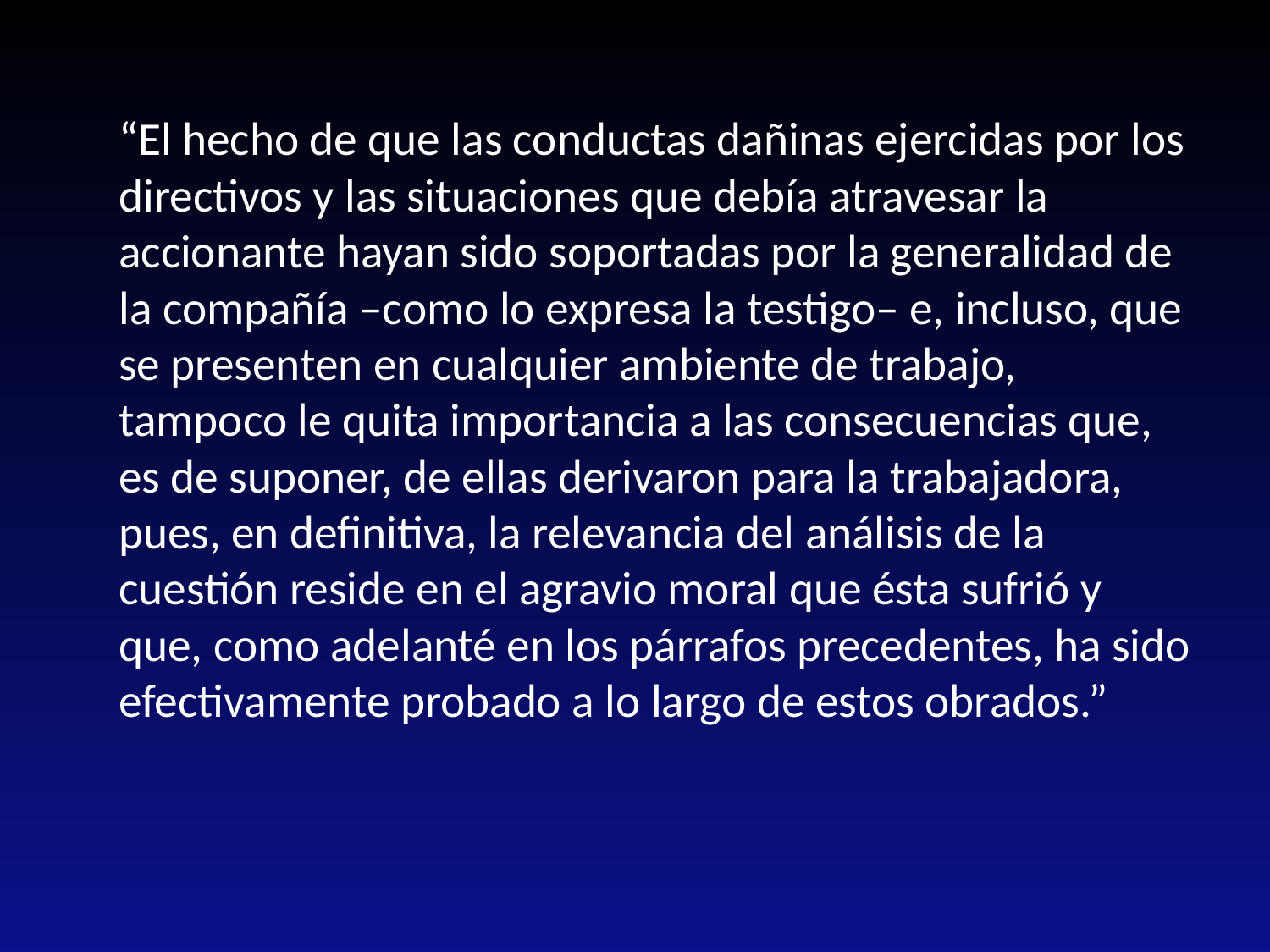

“El hecho de que las conductas dañinas ejercidas por los directivos y las situaciones que debía atravesar la accionante hayan sido soportadas por la generalidad de la compañía –como lo expresa la testigo– e, incluso, que se presenten en cualquier ambiente de trabajo, tampoco le quita importancia a las consecuencias que, es de suponer, de ellas derivaron para la trabajadora, pues, en definitiva, la relevancia del análisis de la cuestión reside en el agravio moral que ésta sufrió y que, como adelanté en los párrafos precedentes, ha sido efectivamente probado a lo largo de estos obrados.”